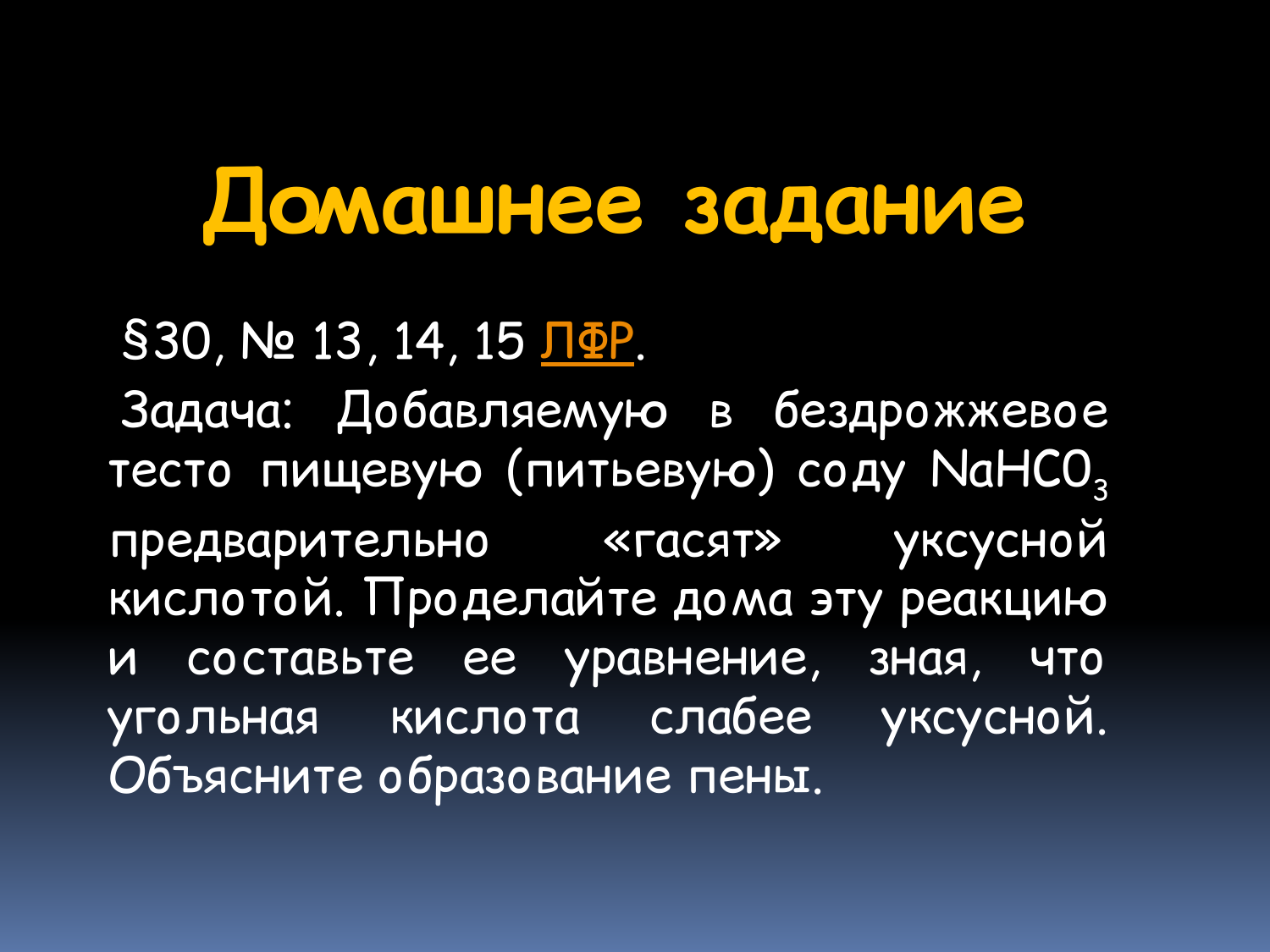

Домашнее задание

§30, № 13, 14, 15 ЛФР.
Задача: Добавляемую в бездрожжевое тесто пищевую (питьевую) соду NаНС03 предварительно «гасят» уксусной кислотой. Проделайте дома эту реакцию и составьте ее уравнение, зная, что угольная кислота слабее уксусной. Объясните образование пены.